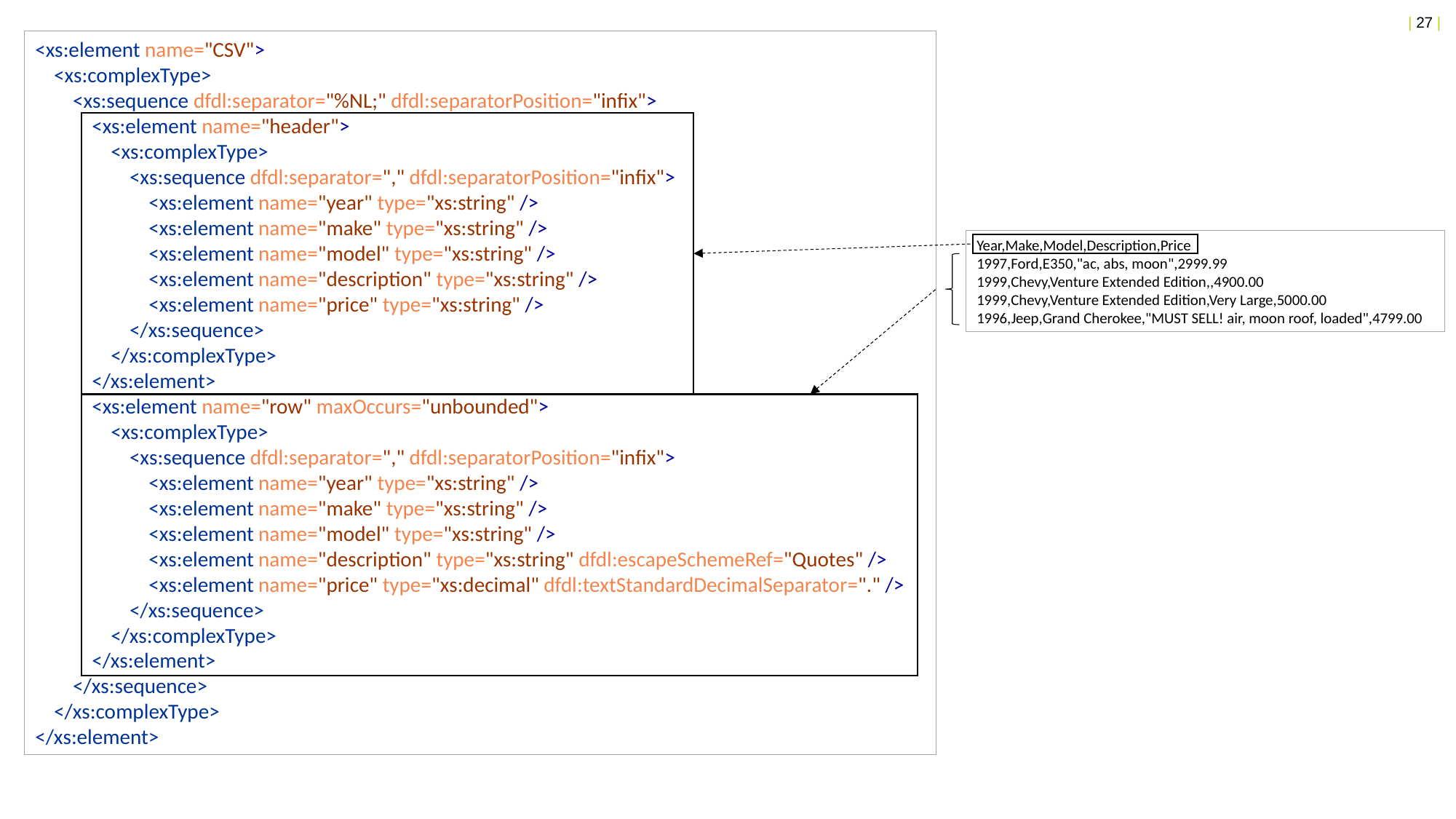

<xs:element name="CSV">
    <xs:complexType>
        <xs:sequence dfdl:separator="%NL;" dfdl:separatorPosition="infix">
            <xs:element name="header">
                <xs:complexType>
                    <xs:sequence dfdl:separator="," dfdl:separatorPosition="infix">
                        <xs:element name="year" type="xs:string" />
                        <xs:element name="make" type="xs:string" />
                        <xs:element name="model" type="xs:string" />
                        <xs:element name="description" type="xs:string" />
                        <xs:element name="price" type="xs:string" />
                    </xs:sequence>
                </xs:complexType>
            </xs:element>
            <xs:element name="row" maxOccurs="unbounded">
                <xs:complexType>
                    <xs:sequence dfdl:separator="," dfdl:separatorPosition="infix">
                        <xs:element name="year" type="xs:string" />
                        <xs:element name="make" type="xs:string" />
                        <xs:element name="model" type="xs:string" />
                        <xs:element name="description" type="xs:string" dfdl:escapeSchemeRef="Quotes" />
                        <xs:element name="price" type="xs:decimal" dfdl:textStandardDecimalSeparator="." />
                    </xs:sequence>
                </xs:complexType>
            </xs:element>
        </xs:sequence>
    </xs:complexType>
</xs:element>

Year,Make,Model,Description,Price
1997,Ford,E350,"ac, abs, moon",2999.99
1999,Chevy,Venture Extended Edition,,4900.00
1999,Chevy,Venture Extended Edition,Very Large,5000.00
1996,Jeep,Grand Cherokee,"MUST SELL! air, moon roof, loaded",4799.00